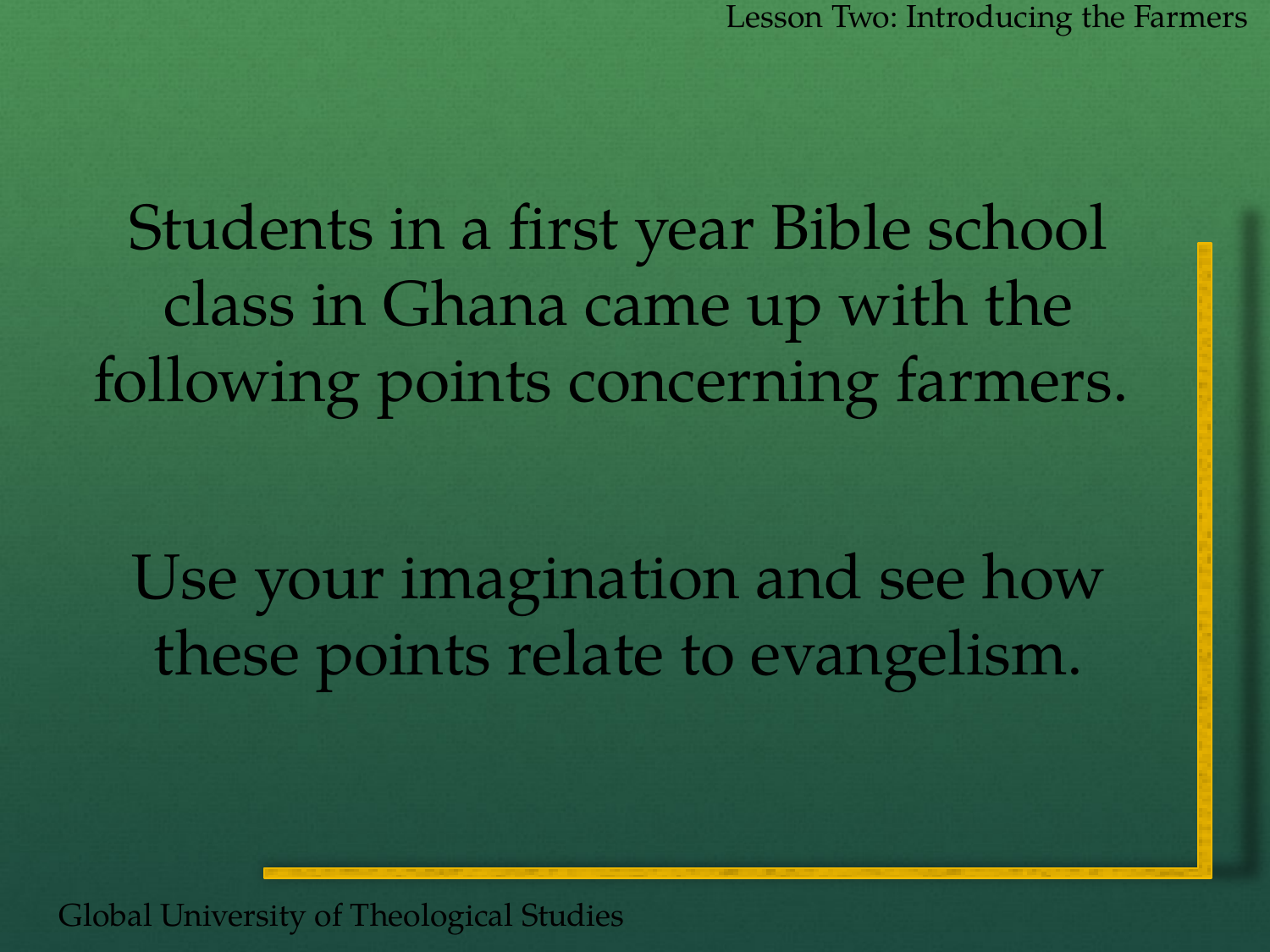

Lesson Two: Introducing the Farmers

Students in a first year Bible school class in Ghana came up with the following points concerning farmers.
Use your imagination and see how these points relate to evangelism.
Global University of Theological Studies